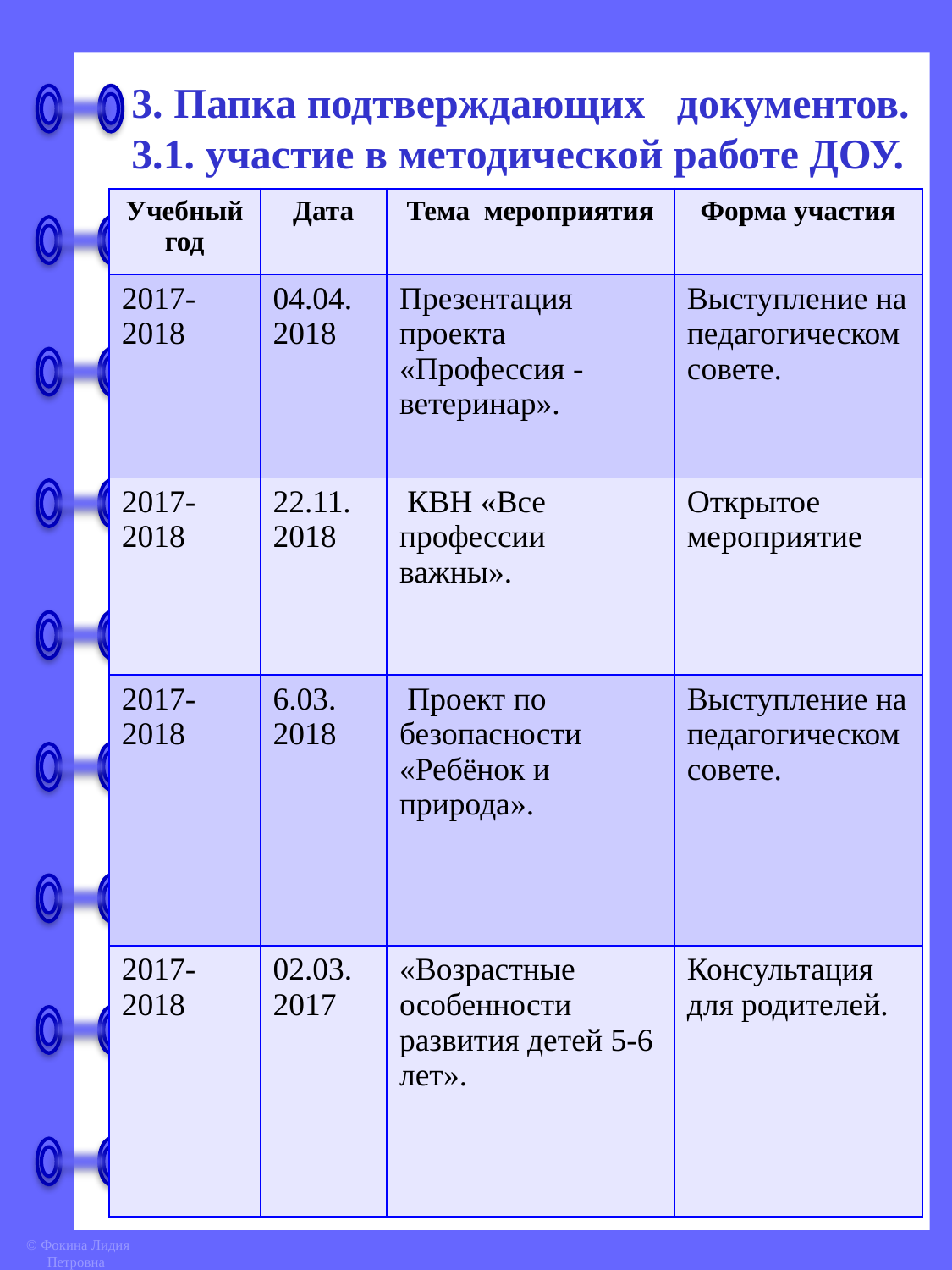

3. Папка подтверждающих   документов.
3.1. участие в методической работе ДОУ.

| Учебный год | Дата | Тема мероприятия | Форма участия |
| --- | --- | --- | --- |
| 2017-2018 | 04.04. 2018 | Презентация проекта «Профессия - ветеринар». | Выступление на педагогическом совете. |
| 2017-2018 | 22.11. 2018 | КВН «Все профессии важны». | Открытое мероприятие |
| 2017-2018 | 6.03. 2018 | Проект по безопасности «Ребёнок и природа». | Выступление на педагогическом совете. |
| 2017-2018 | 02.03. 2017 | «Возрастные особенности развития детей 5-6 лет». | Консультация для родителей. |